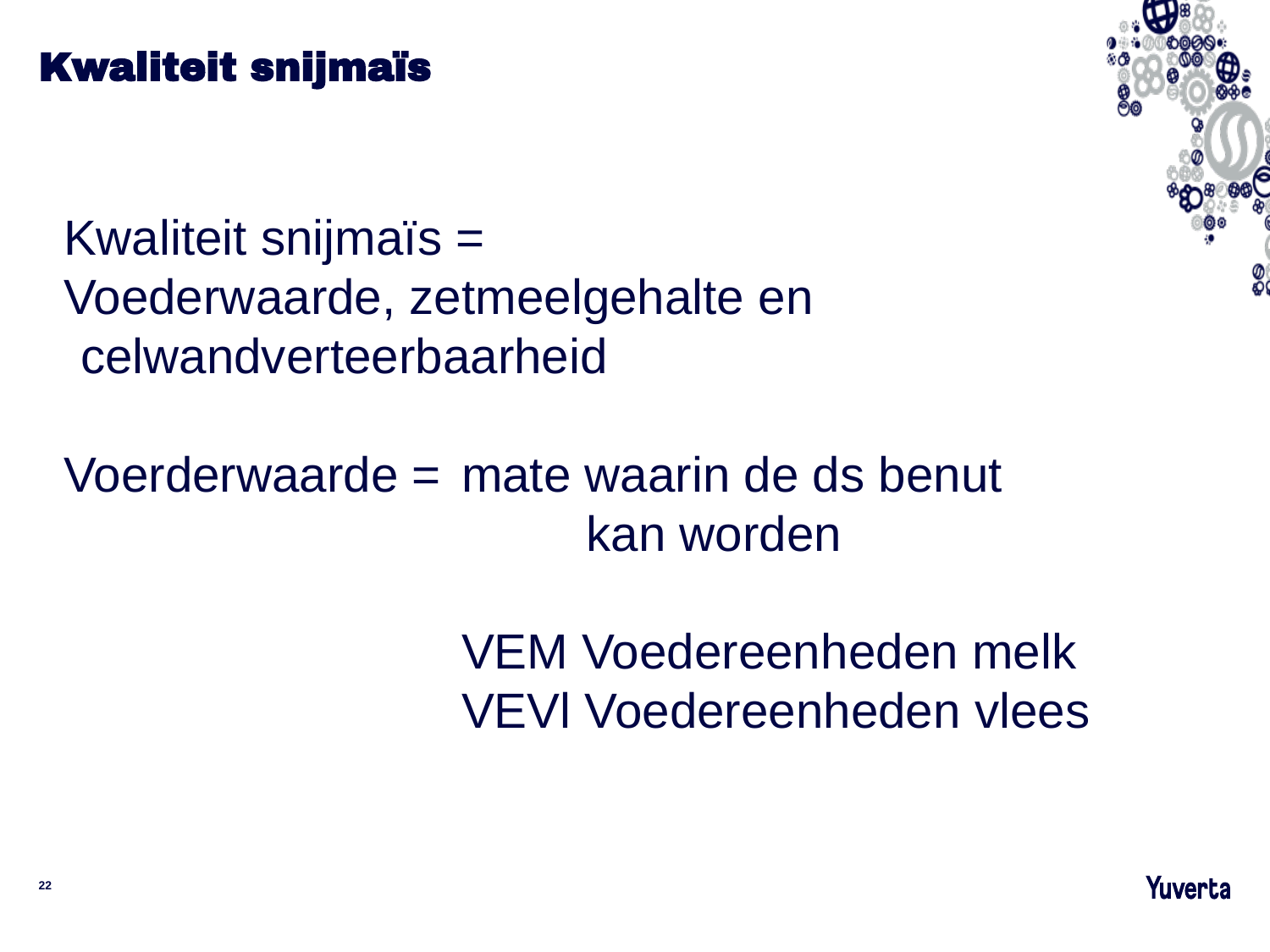

# Kwaliteit snijmaïs
Kwaliteit snijmaïs =
Voederwaarde, zetmeelgehalte en celwandverteerbaarheid

Voerderwaarde = 	mate waarin de ds benut
                                      kan worden

				VEM Voedereenheden melk
				VEVl Voedereenheden vlees

22